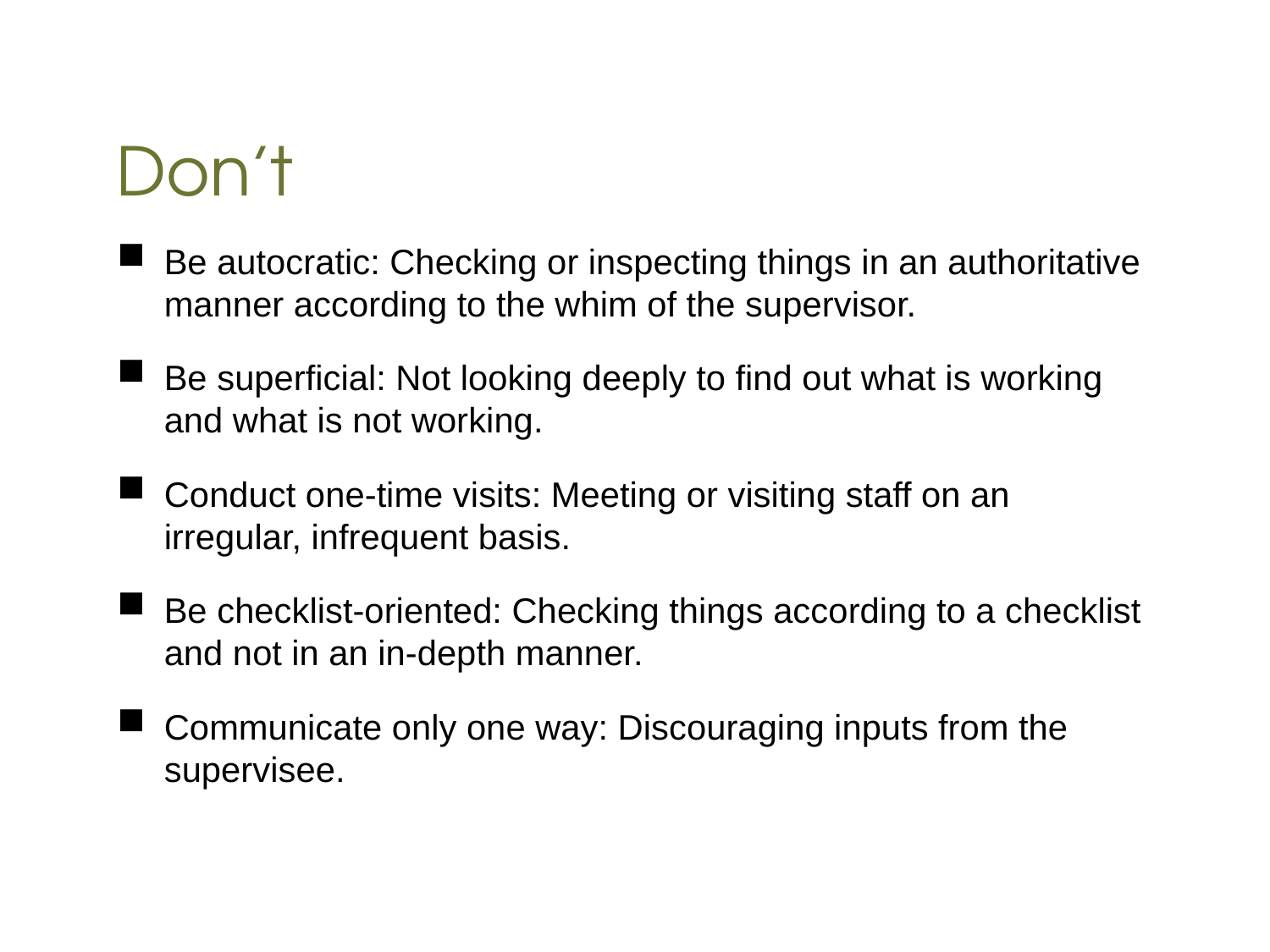

# Don’t
Be autocratic: Checking or inspecting things in an authoritative manner according to the whim of the supervisor.
Be superficial: Not looking deeply to find out what is working and what is not working.
Conduct one-time visits: Meeting or visiting staff on an irregular, infrequent basis.
Be checklist-oriented: Checking things according to a checklist and not in an in‐depth manner.
Communicate only one way: Discouraging inputs from the supervisee.